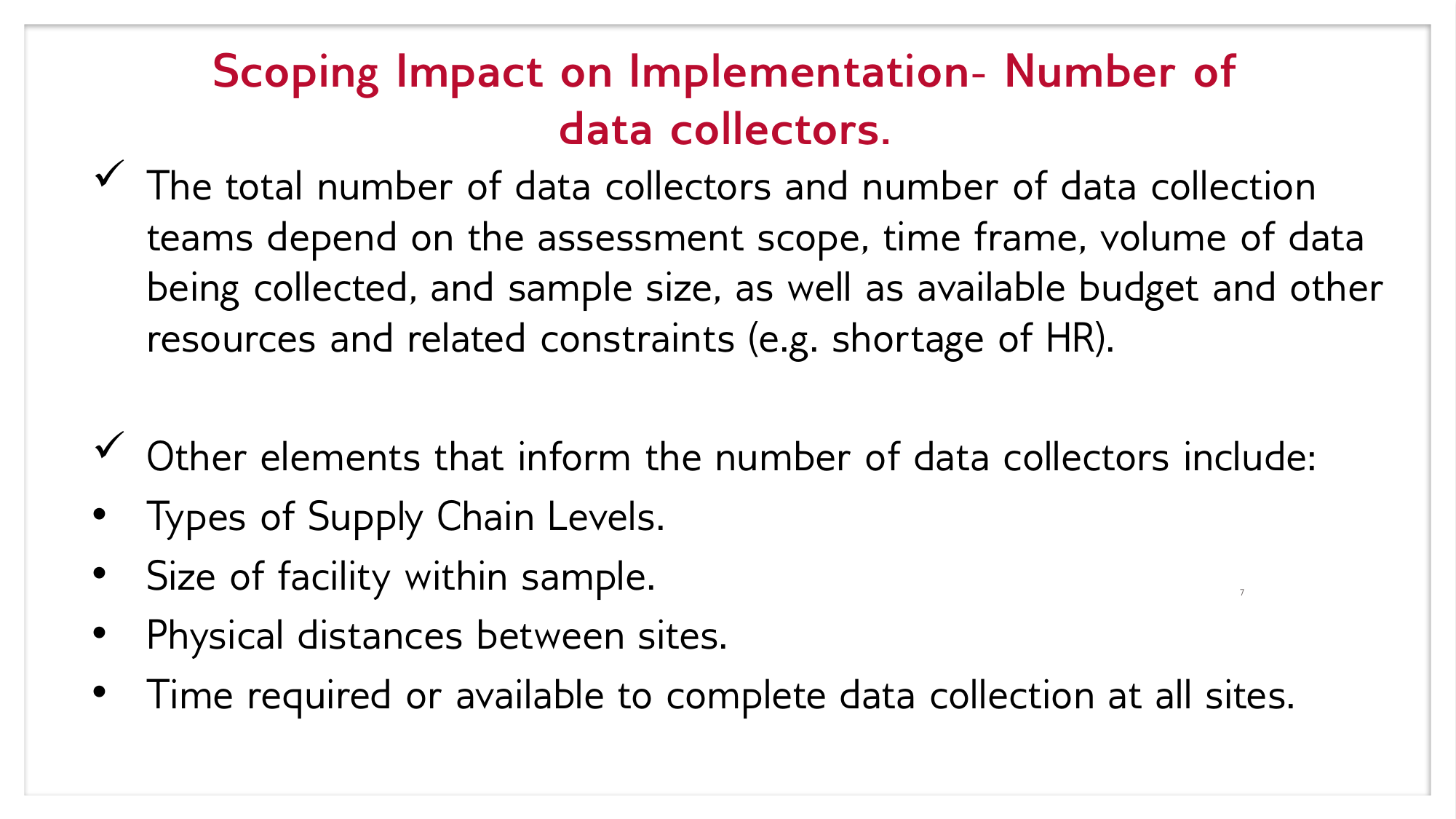

# Scoping Impact on Implementation- Number of data collectors.
The total number of data collectors and number of data collection teams depend on the assessment scope, time frame, volume of data being collected, and sample size, as well as available budget and other resources and related constraints (e.g. shortage of HR).

Other elements that inform the number of data collectors include:
Types of Supply Chain Levels.
Size of facility within sample.
Physical distances between sites.
Time required or available to complete data collection at all sites.

7